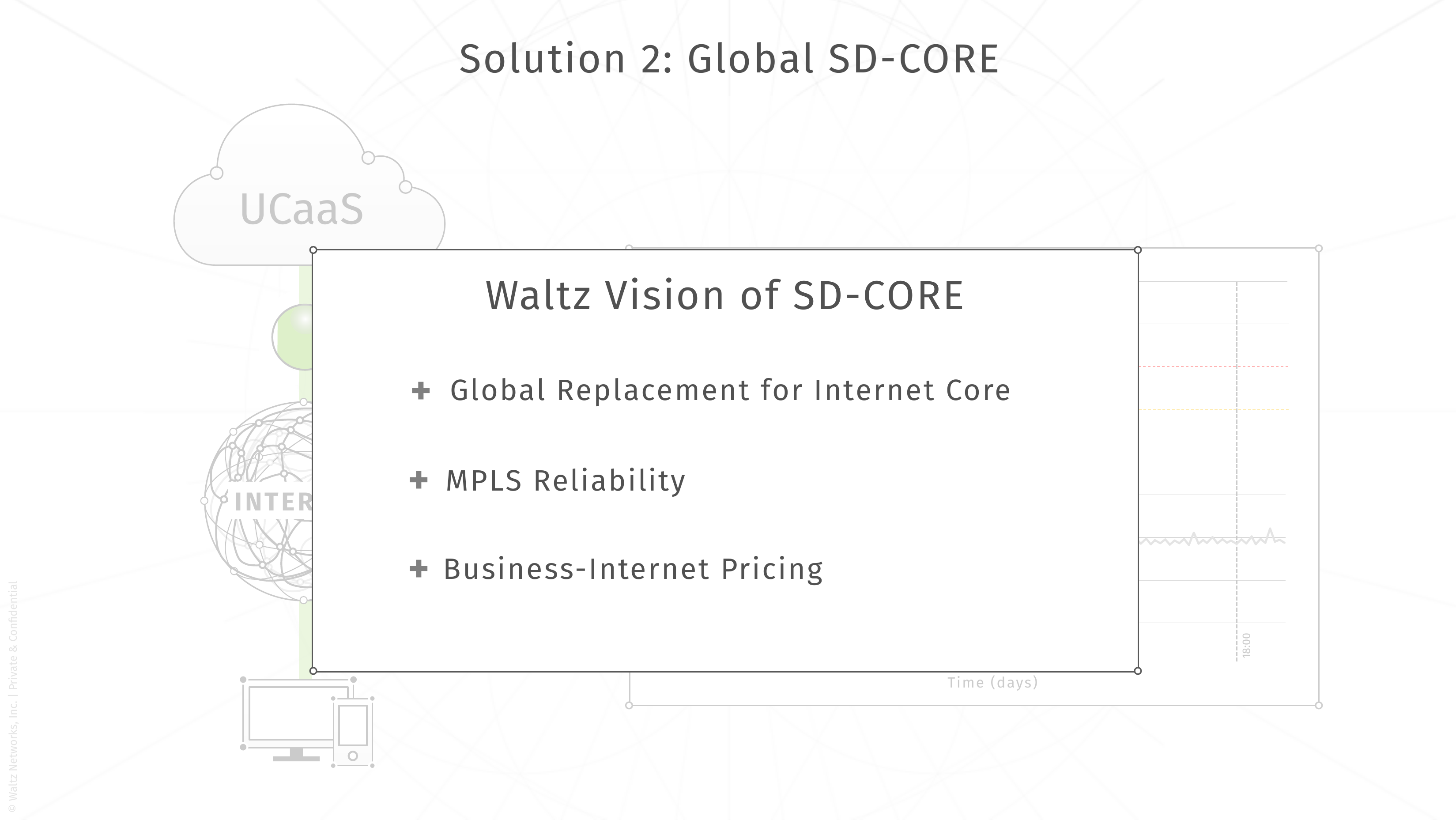

Solution 2: Global SD-CORE

UCaaS

400
12:00
18:00
6:00
350
300
250
200
Time to First Byte (ms)
150
100
50
0
0
Time (days)

Waltz Vision of SD-CORE

+
Global Replacement for Internet Core

+
MPLS Reliability

INTERNET
SD-CORE

+
Business-Internet Pricing